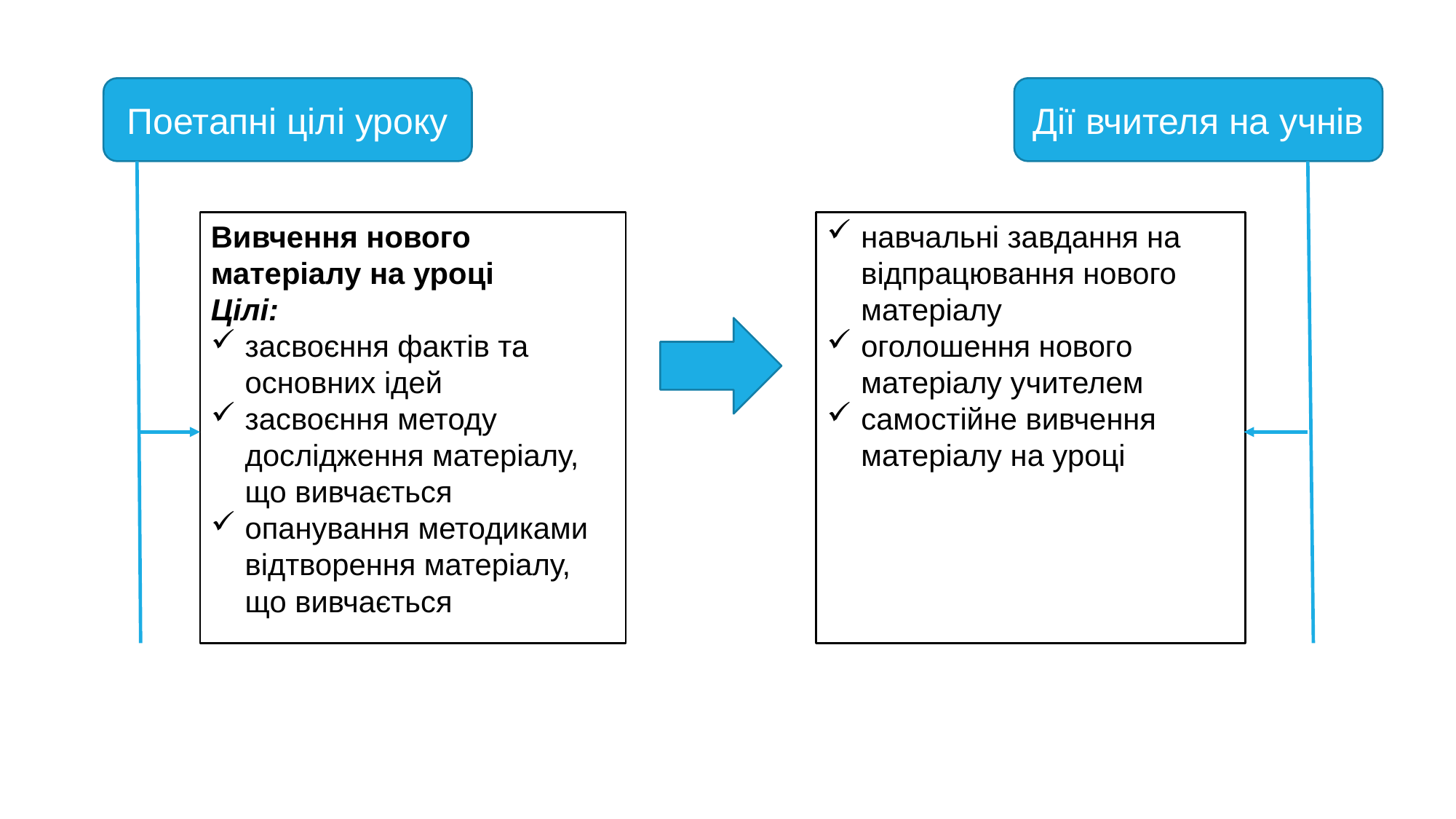

Дії вчителя на учнів
Поетапні цілі уроку
Вивчення нового матеріалу на уроці
Цілі:
засвоєння фактів та основних ідей
засвоєння методу дослідження матеріалу, що вивчається
опанування методиками відтворення матеріалу, що вивчається
навчальні завдання на відпрацювання нового матеріалу
оголошення нового матеріалу учителем
самостійне вивчення матеріалу на уроці